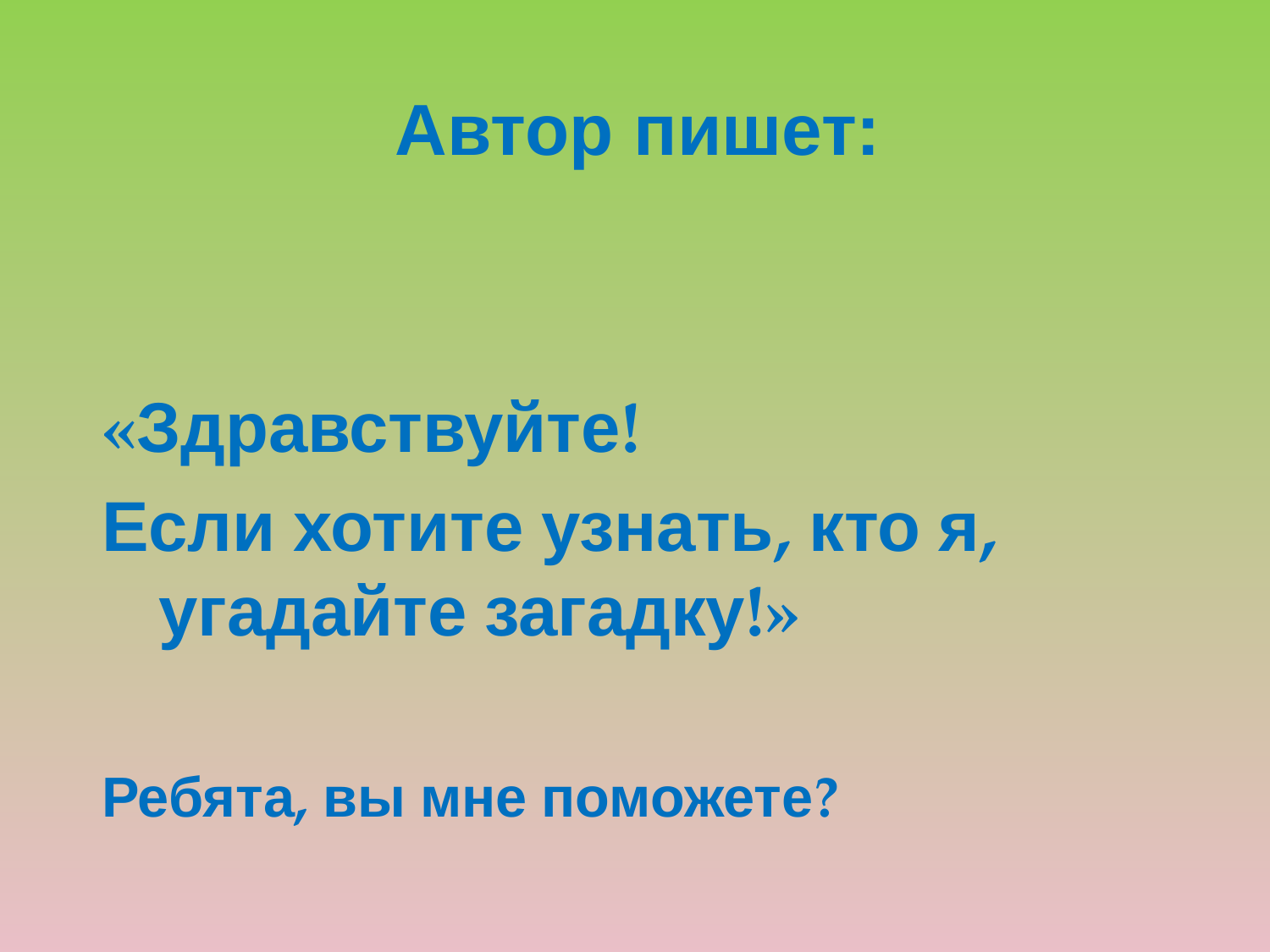

# Автор пишет:
«Здравствуйте!
Если хотите узнать, кто я, угадайте загадку!»

Ребята, вы мне поможете?